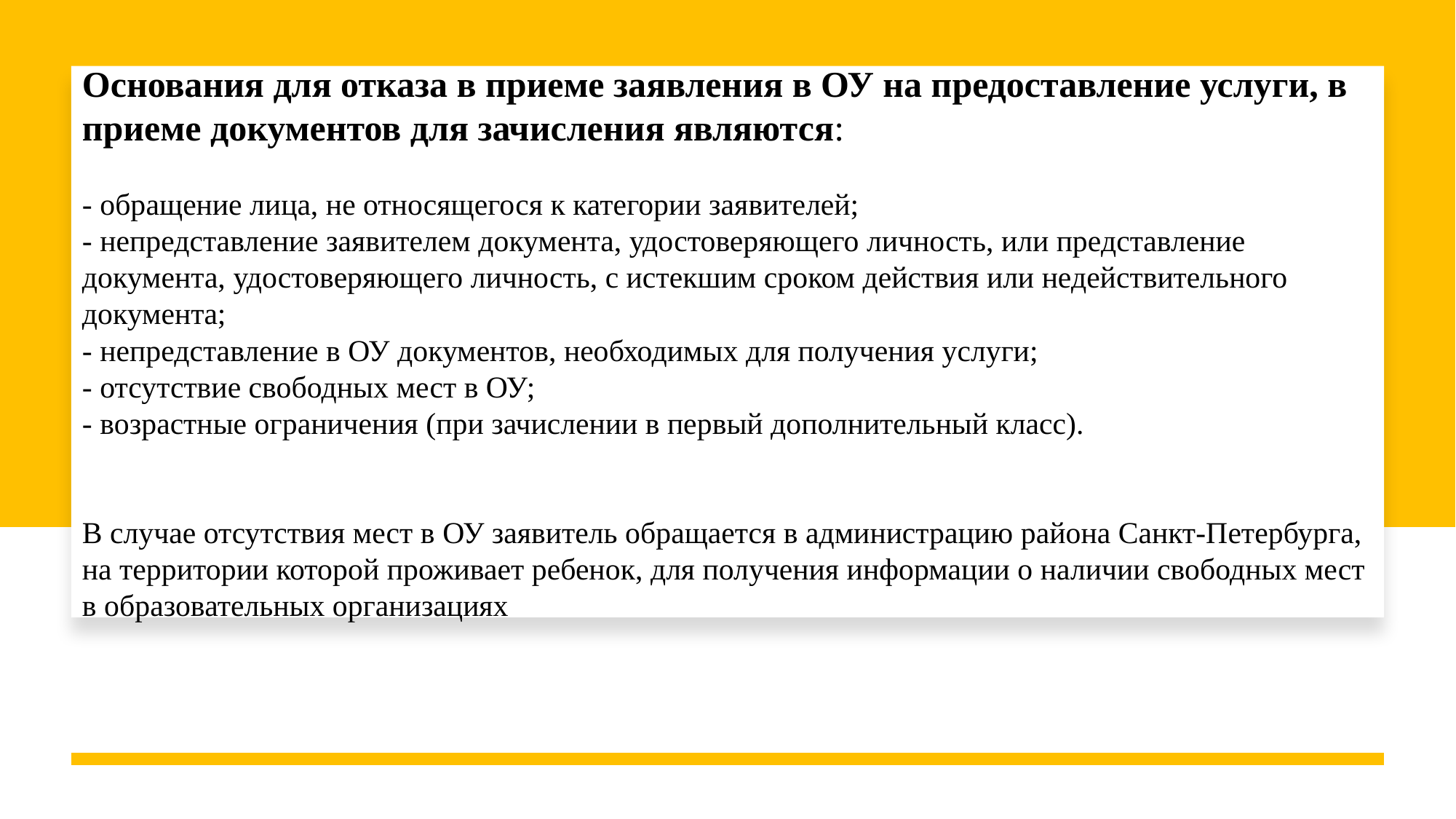

# Основания для отказа в приеме заявления в ОУ на предоставление услуги, в приеме документов для зачисления являются: - обращение лица, не относящегося к категории заявителей; - непредставление заявителем документа, удостоверяющего личность, или представление    документа, удостоверяющего личность, с истекшим сроком действия или недействительного документа; - непредставление в ОУ документов, необходимых для получения услуги; - отсутствие свободных мест в ОУ; - возрастные ограничения (при зачислении в первый дополнительный класс). В случае отсутствия мест в ОУ заявитель обращается в администрацию района Санкт-Петербурга, на территории которой проживает ребенок, для получения информации о наличии свободных мест в образовательных организациях